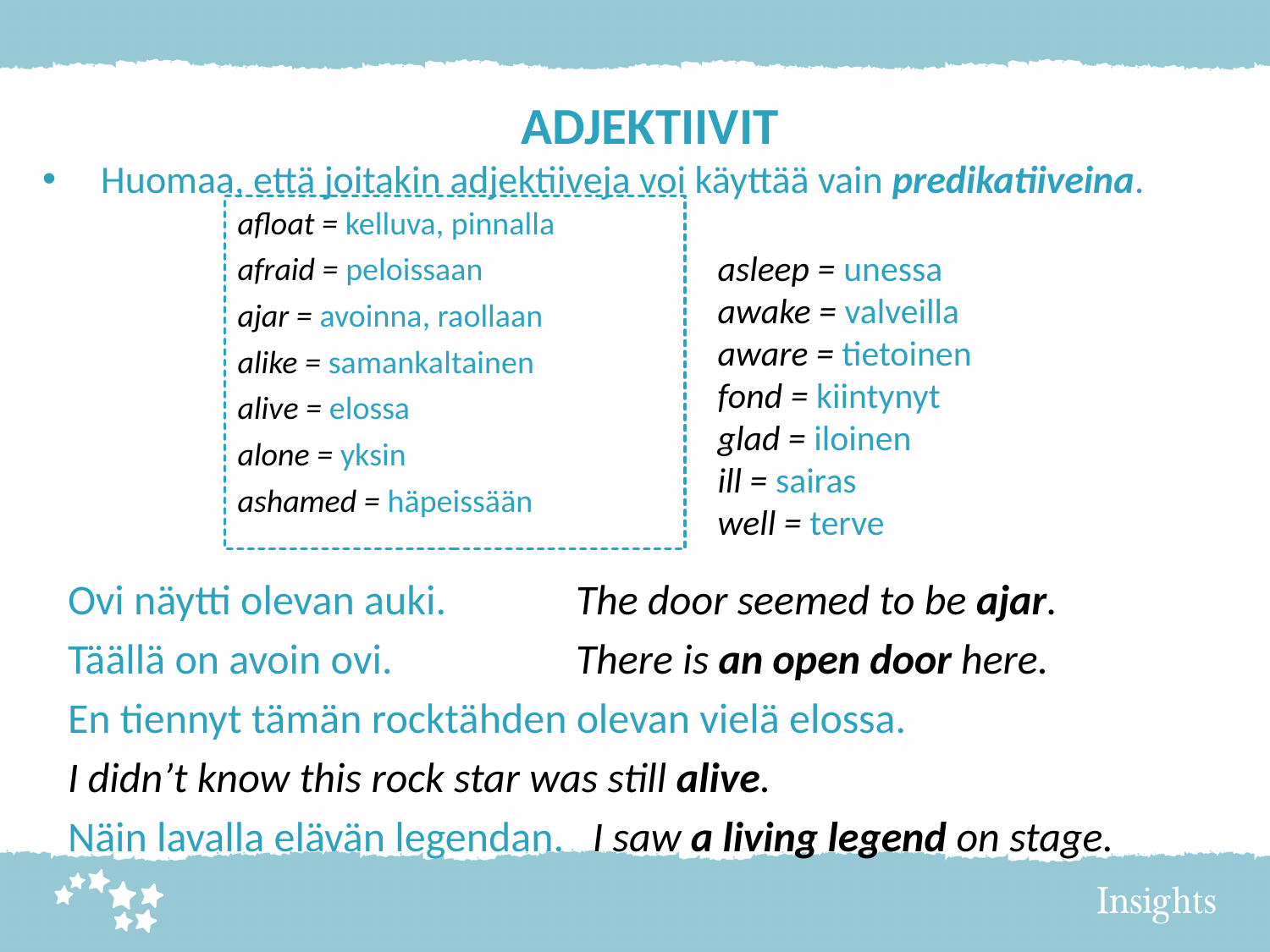

ADJEKTIIVIT
Huomaa, että joitakin adjektiiveja voi käyttää vain predikatiiveina.

afloat = kelluva, pinnalla
afraid = peloissaan
ajar = avoinna, raollaan
alike = samankaltainen
alive = elossa
alone = yksin
ashamed = häpeissään
# asleep = unessa awake = valveilla aware = tietoinen fond = kiintynyt glad = iloinen ill = sairas well = terve
Ovi näytti olevan auki. 	The door seemed to be ajar.
Täällä on avoin ovi. 		There is an open door here.
En tiennyt tämän rocktähden olevan vielä elossa.
I didn’t know this rock star was still alive.
Näin lavalla elävän legendan.   I saw a living legend on stage.